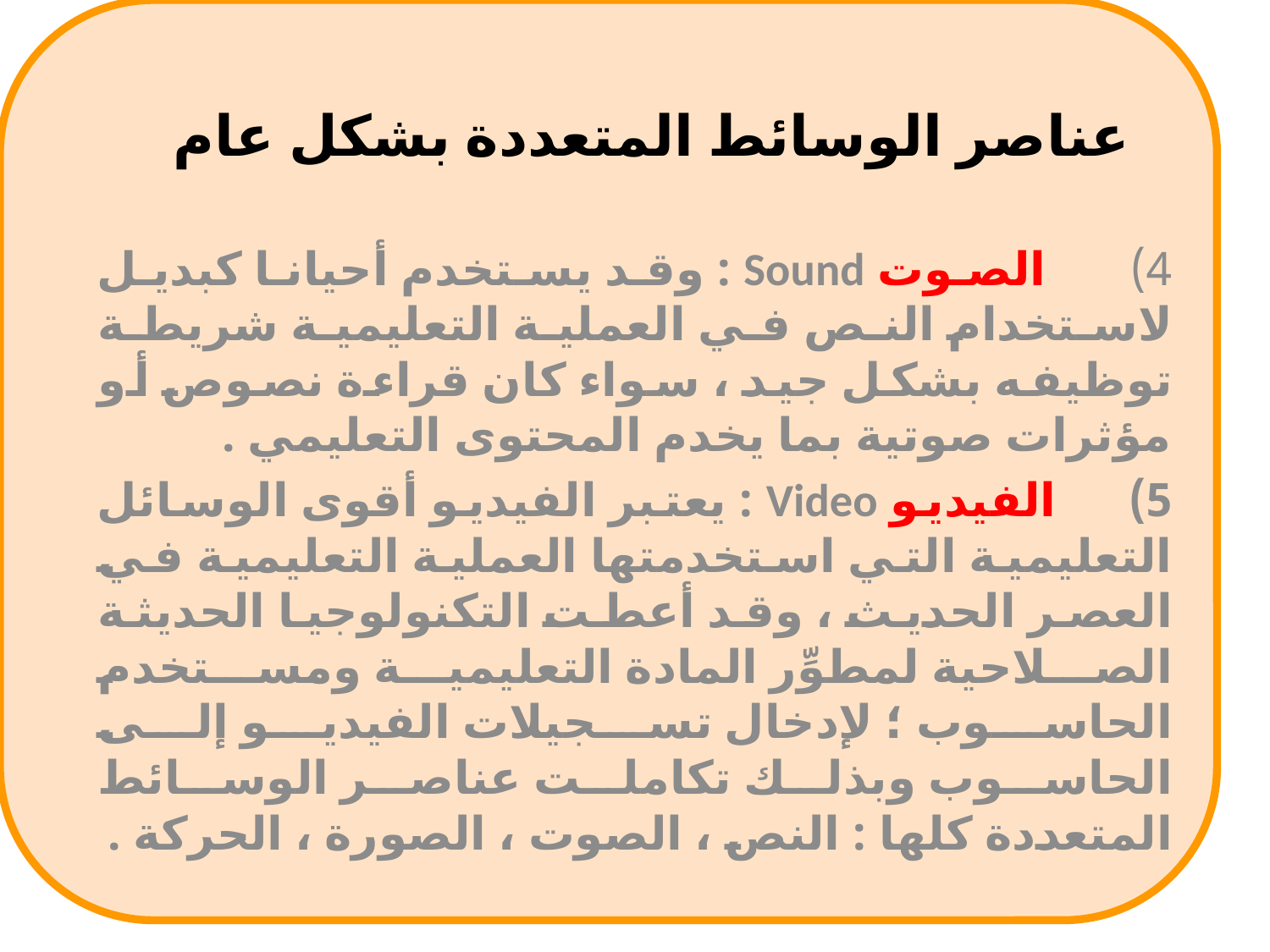

# عناصر الوسائط المتعددة بشكل عام
4)       الصوت Sound : وقد يستخدم أحيانا كبديل لاستخدام النص في العملية التعليمية شريطة توظيفه بشكل جيد ، سواء كان قراءة نصوص أو مؤثرات صوتية بما يخدم المحتوى التعليمي .
5)      الفيديو Video : يعتبر الفيديو أقوى الوسائل التعليمية التي استخدمتها العملية التعليمية في العصر الحديث ، وقد أعطت التكنولوجيا الحديثة الصلاحية لمطوِّر المادة التعليمية ومستخدم الحاسوب ؛ لإدخال تسجيلات الفيديو إلى الحاسوب وبذلك تكاملت عناصر الوسائط المتعددة كلها : النص ، الصوت ، الصورة ، الحركة .